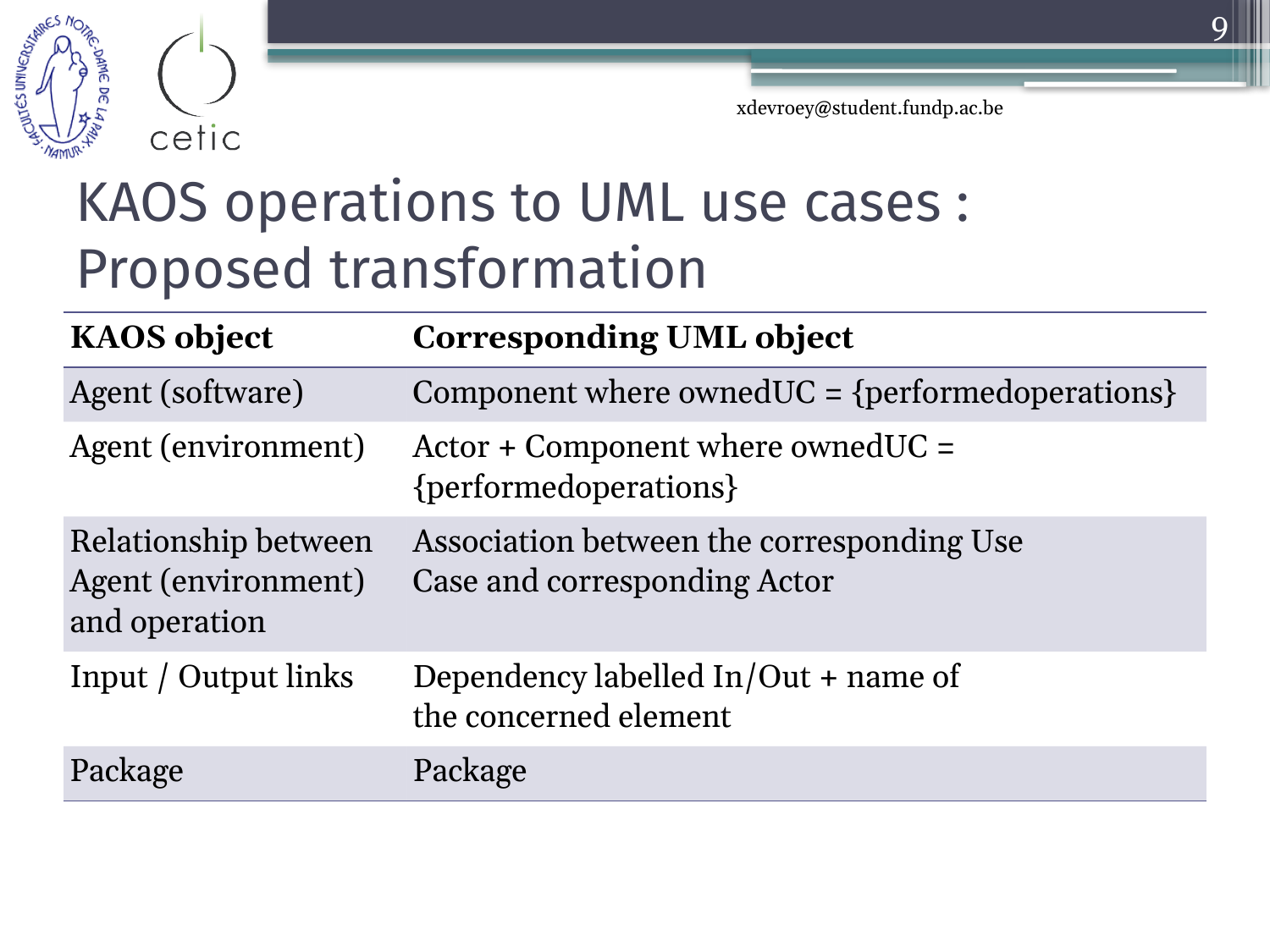

9
xdevroey@student.fundp.ac.be
# KAOS operations to UML use cases : Proposed transformation
| KAOS object | Corresponding UML object |
| --- | --- |
| Agent (software) | Component where ownedUC = {performedoperations} |
| Agent (environment) | Actor + Component where ownedUC = {performedoperations} |
| Relationship between Agent (environment) and operation | Association between the corresponding Use Case and corresponding Actor |
| Input / Output links | Dependency labelled In/Out + name of the concerned element |
| Package | Package |